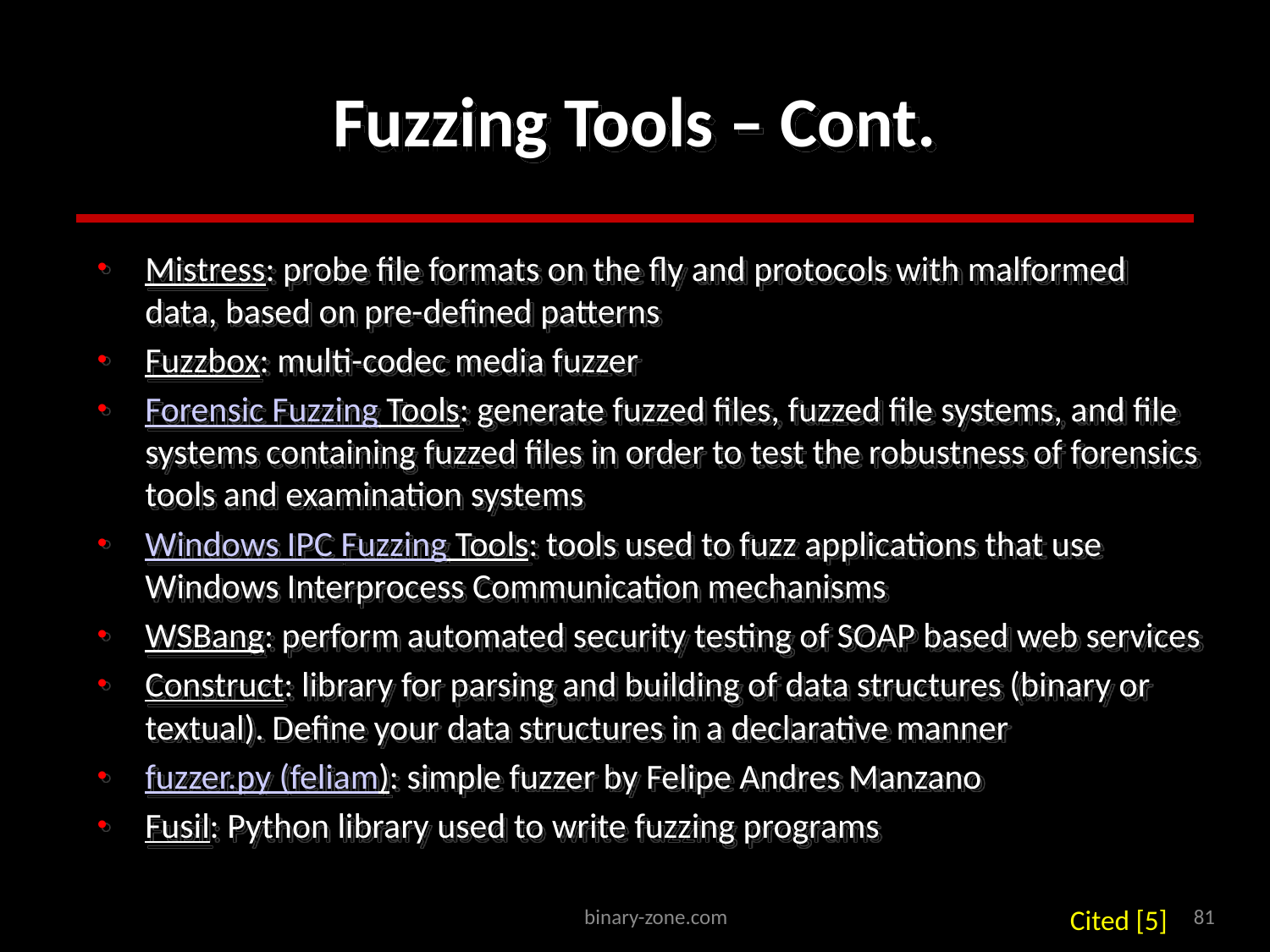

# Fuzzing Tools – Cont.
Mistress: probe file formats on the fly and protocols with malformed data, based on pre-defined patterns
Fuzzbox: multi-codec media fuzzer
Forensic Fuzzing Tools: generate fuzzed files, fuzzed file systems, and file systems containing fuzzed files in order to test the robustness of forensics tools and examination systems
Windows IPC Fuzzing Tools: tools used to fuzz applications that use Windows Interprocess Communication mechanisms
WSBang: perform automated security testing of SOAP based web services
Construct: library for parsing and building of data structures (binary or textual). Define your data structures in a declarative manner
fuzzer.py (feliam): simple fuzzer by Felipe Andres Manzano
Fusil: Python library used to write fuzzing programs
Cited [5]